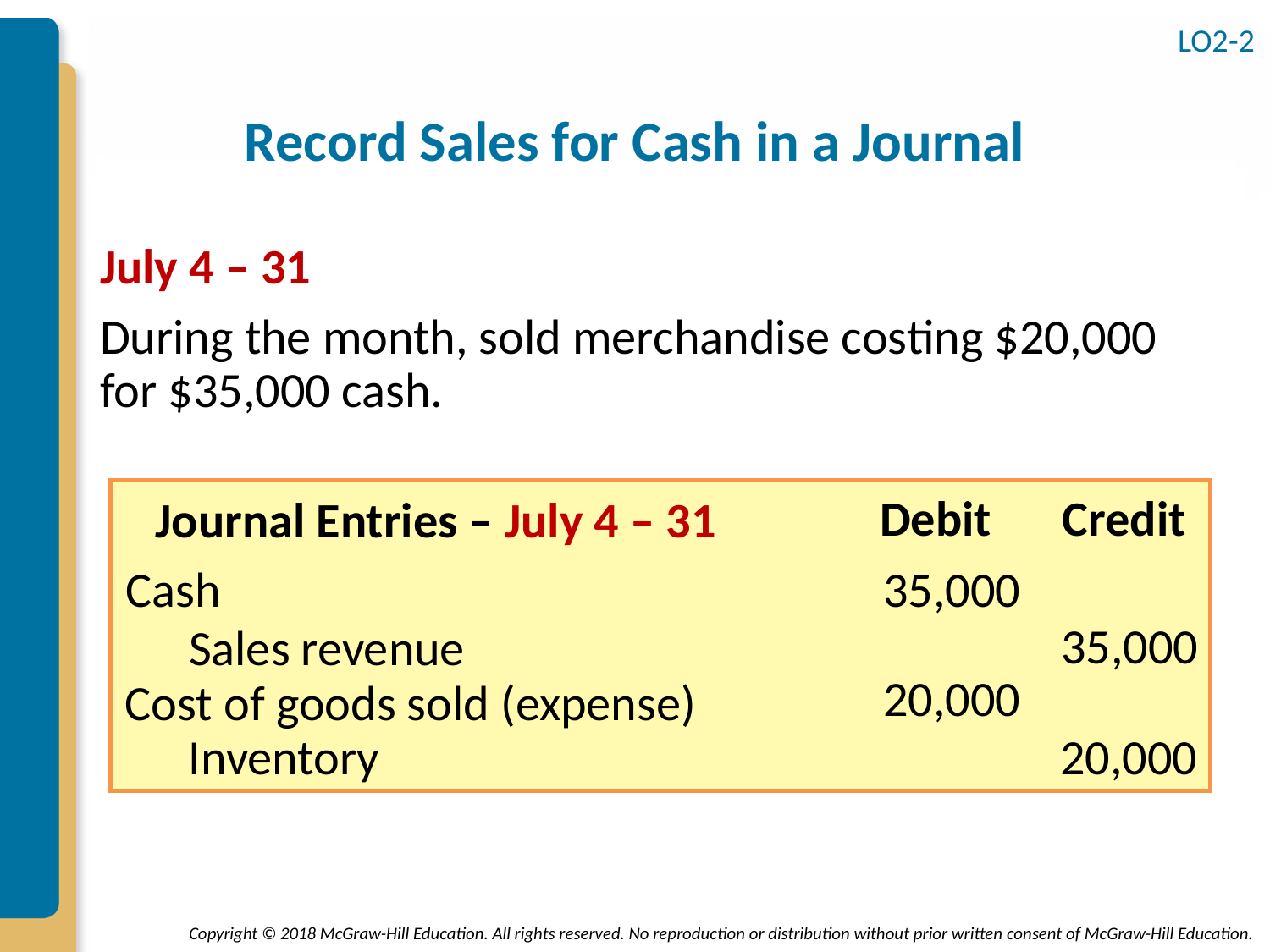

LO2-2
# Record Sales for Cash in a Journal
July 4 – 31
During the month, sold merchandise costing $20,000 for $35,000 cash.

Debit
Credit
Journal Entries – July 4 – 31
Cash
35,000
35,000
Sales revenue
20,000
Cost of goods sold (expense)
20,000
Inventory